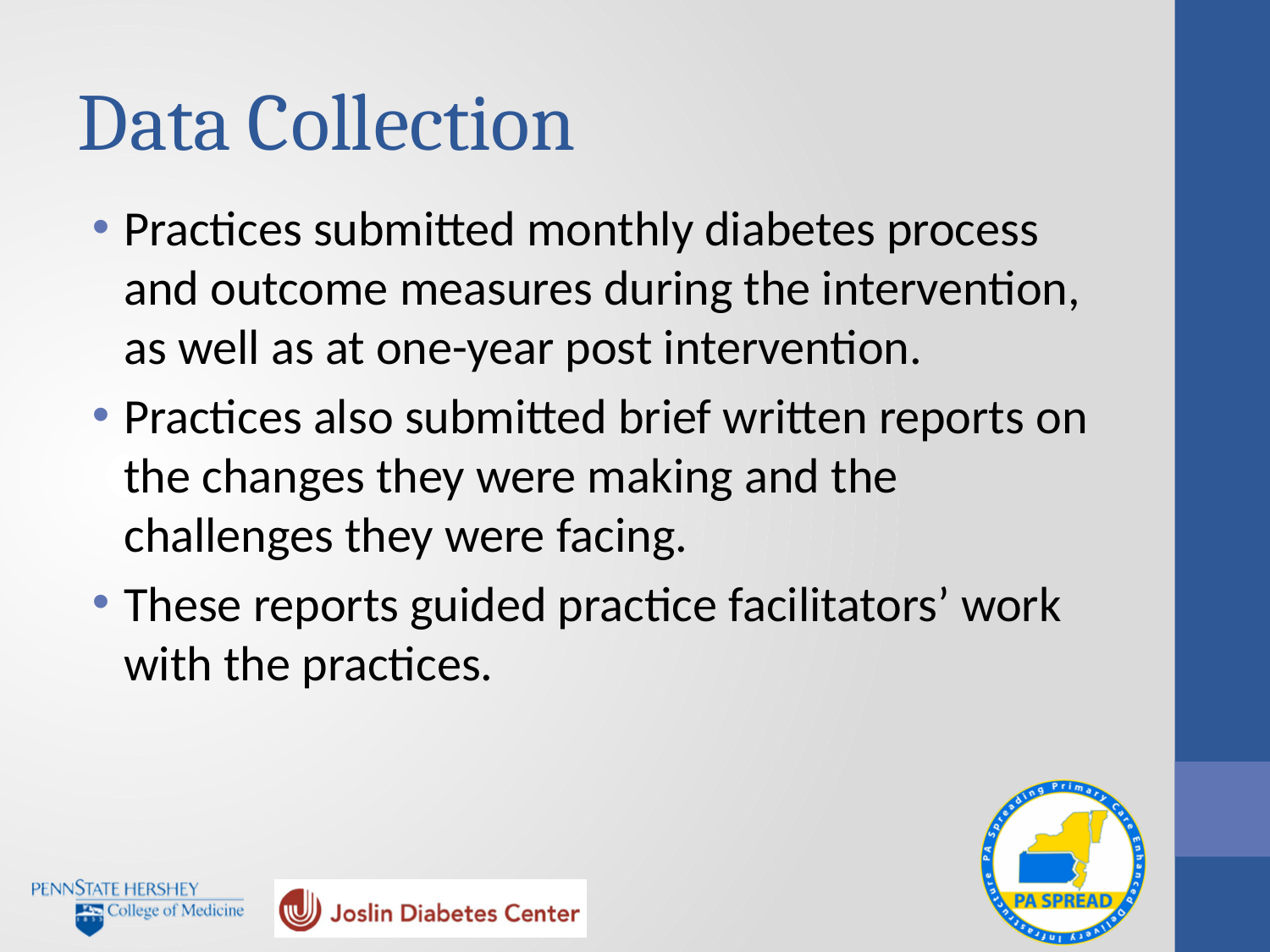

# Data Collection
Practices submitted monthly diabetes process and outcome measures during the intervention, as well as at one-year post intervention.
Practices also submitted brief written reports on the changes they were making and the challenges they were facing.
These reports guided practice facilitators’ work with the practices.